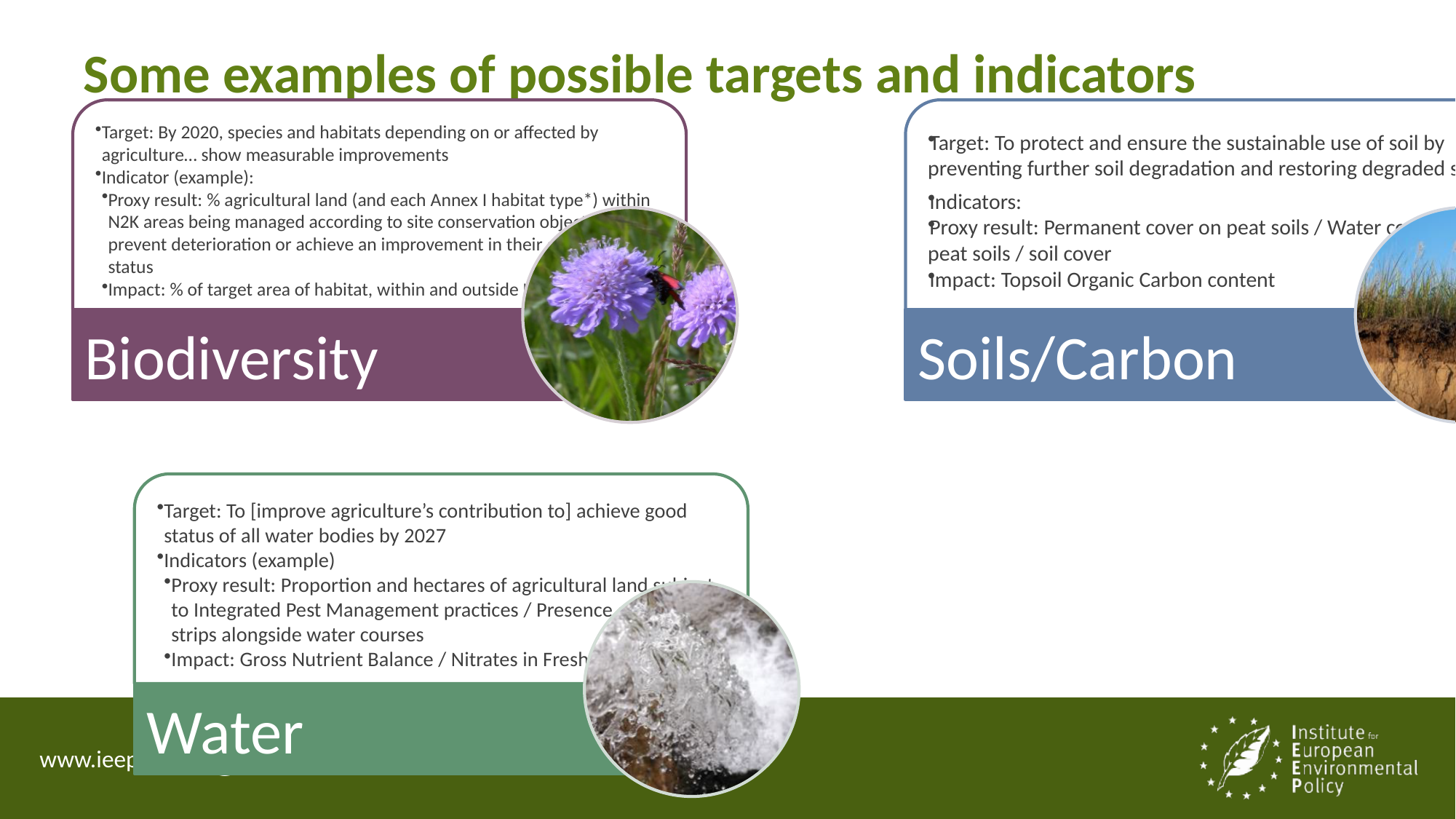

# Some examples of possible targets and indicators
Biodiversity
Soils/Carbon
Water
Target: By 2020, species and habitats depending on or affected by agriculture… show measurable improvements
Indicator (example):
Proxy result: % agricultural land (and each Annex I habitat type*) within N2K areas being managed according to site conservation objectives to prevent deterioration or achieve an improvement in their conservation status
Impact: % of target area of habitat, within and outside N2K.
Target: To [improve agriculture’s contribution to] achieve good status of all water bodies by 2027
Indicators (example)
Impact: Gross Nutrient Balance / Nitrates in Freshwater
Proxy result: Proportion and hectares of agricultural land subject to Integrated Pest Management practices / Presence of buffer strips alongside water courses
Impact: Topsoil Organic Carbon content
Indicators: